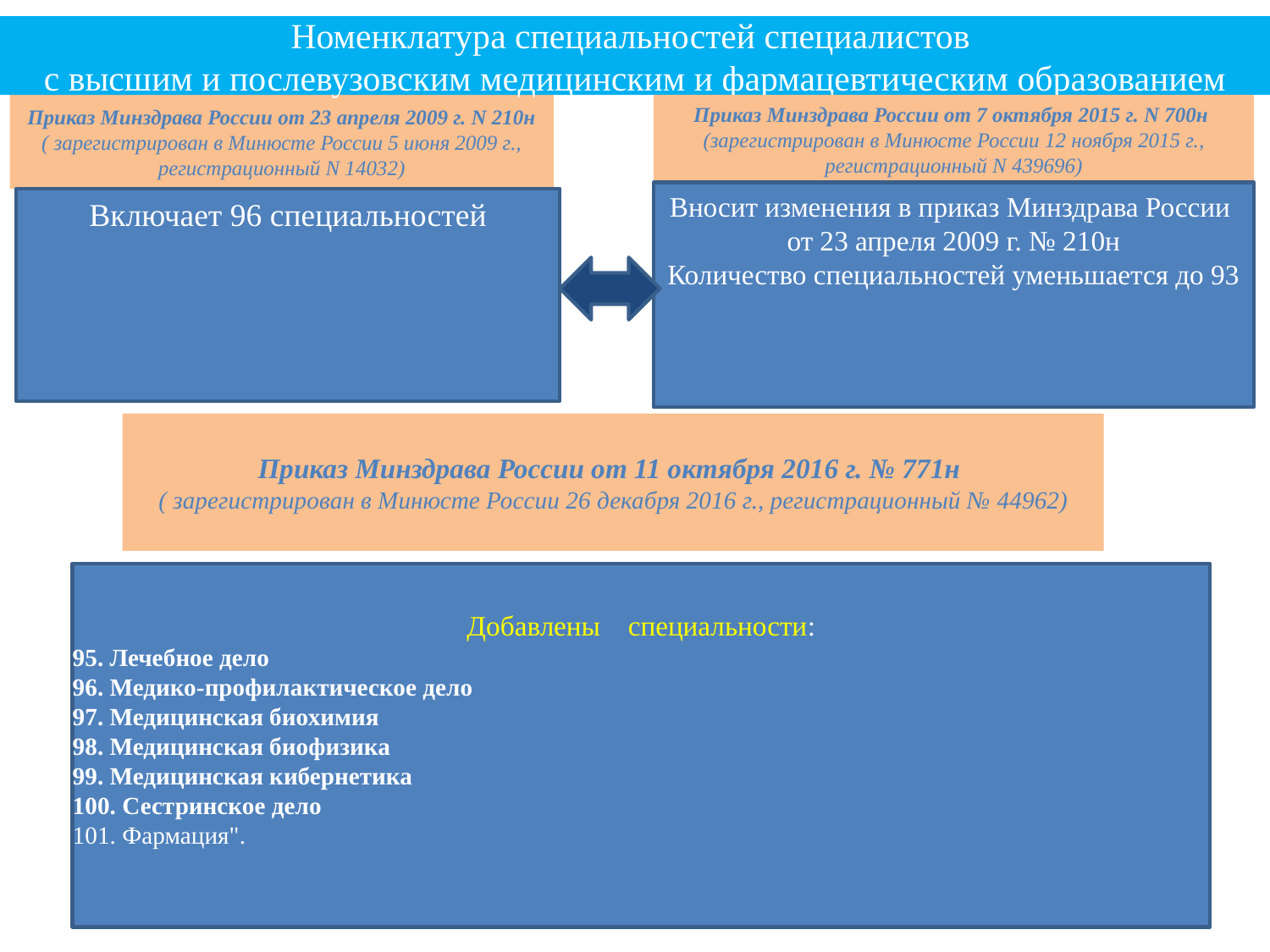

Номенклатура специальностей специалистов
с высшим и послевузовским медицинским и фармацевтическим образованием
Приказ Минздрава России от 23 апреля 2009 г. N 210н
( зарегистрирован в Минюсте России 5 июня 2009 г., регистрационный N 14032)
Приказ Минздрава России от 7 октября 2015 г. N 700н
(зарегистрирован в Минюсте России 12 ноября 2015 г., регистрационный N 439696)

Вносит изменения в приказ Минздрава России
от 23 апреля 2009 г. № 210н
Количество специальностей уменьшается до 93

Включает 96 специальностей

Приказ Минздрава России от 11 октября 2016 г. № 771н
( зарегистрирован в Минюсте России 26 декабря 2016 г., регистрационный № 44962)

Добавлены    специальности:
95. Лечебное дело
96. Медико-профилактическое дело
97. Медицинская биохимия
98. Медицинская биофизика
99. Медицинская кибернетика
100. Сестринское дело
101. Фармация".

22